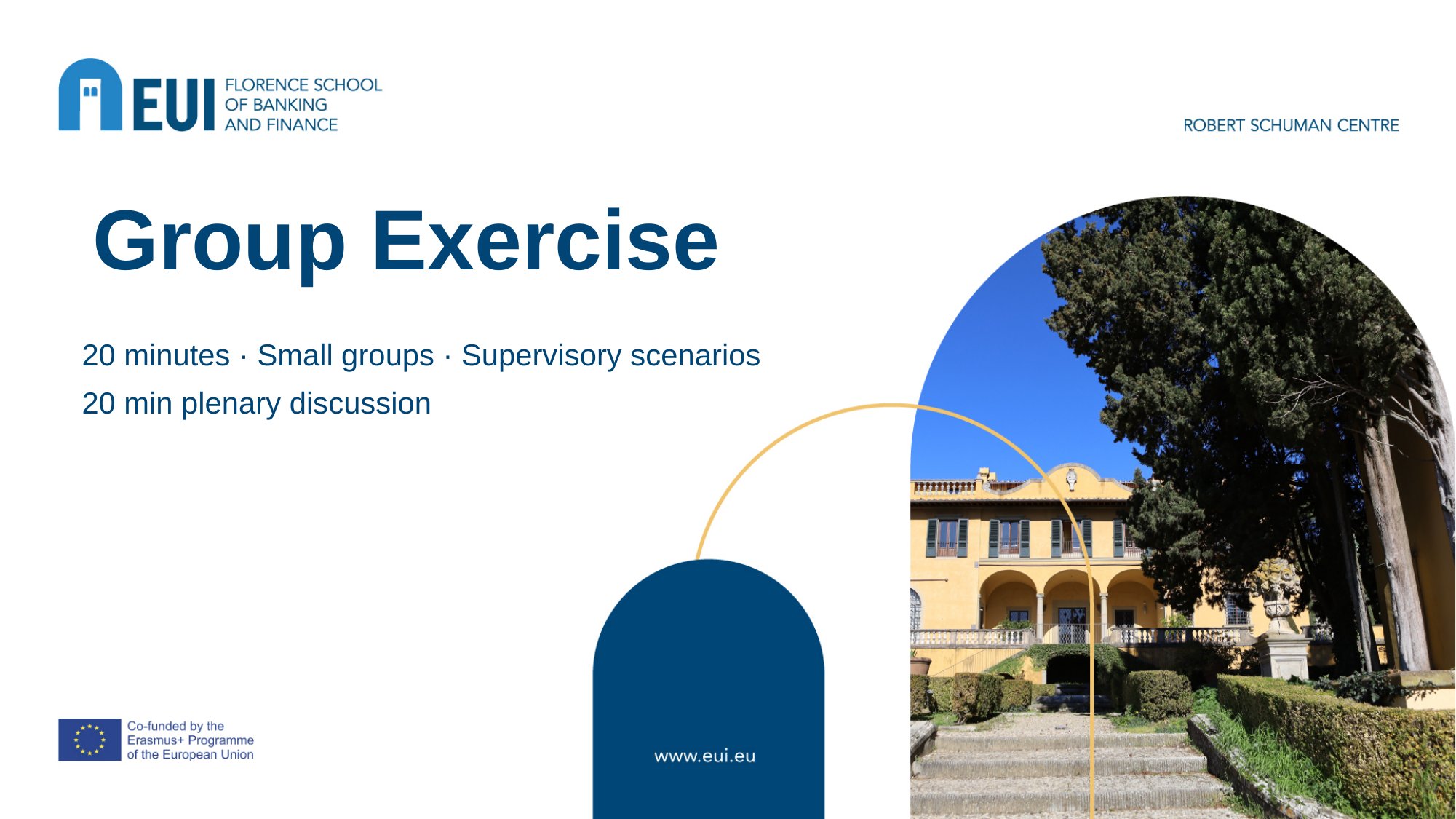

15
# Group Exercise
20 minutes · Small groups · Supervisory scenarios
20 min plenary discussion